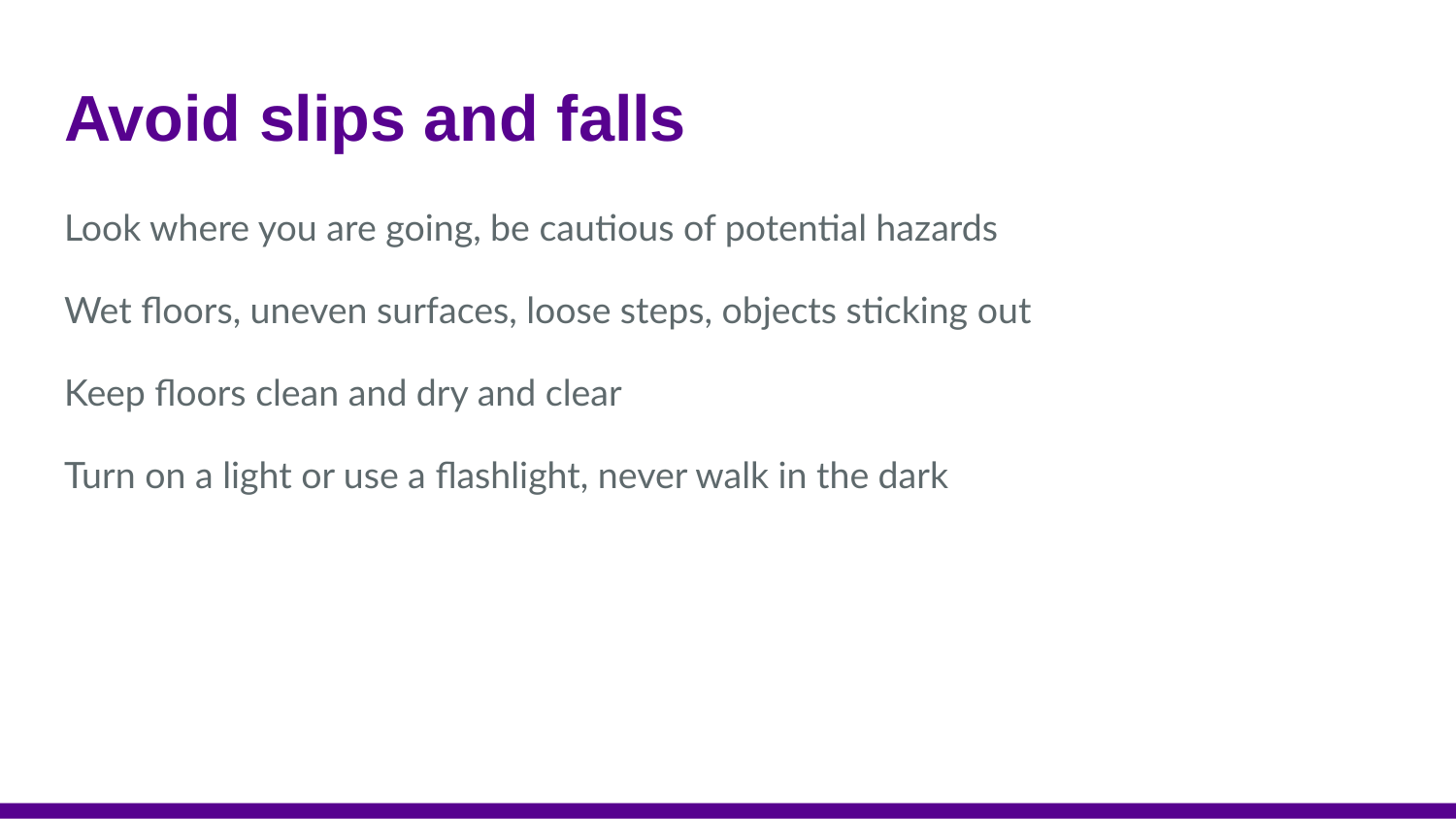

# Avoid slips and falls
Look where you are going, be cautious of potential hazards
Wet floors, uneven surfaces, loose steps, objects sticking out
Keep floors clean and dry and clear
Turn on a light or use a flashlight, never walk in the dark